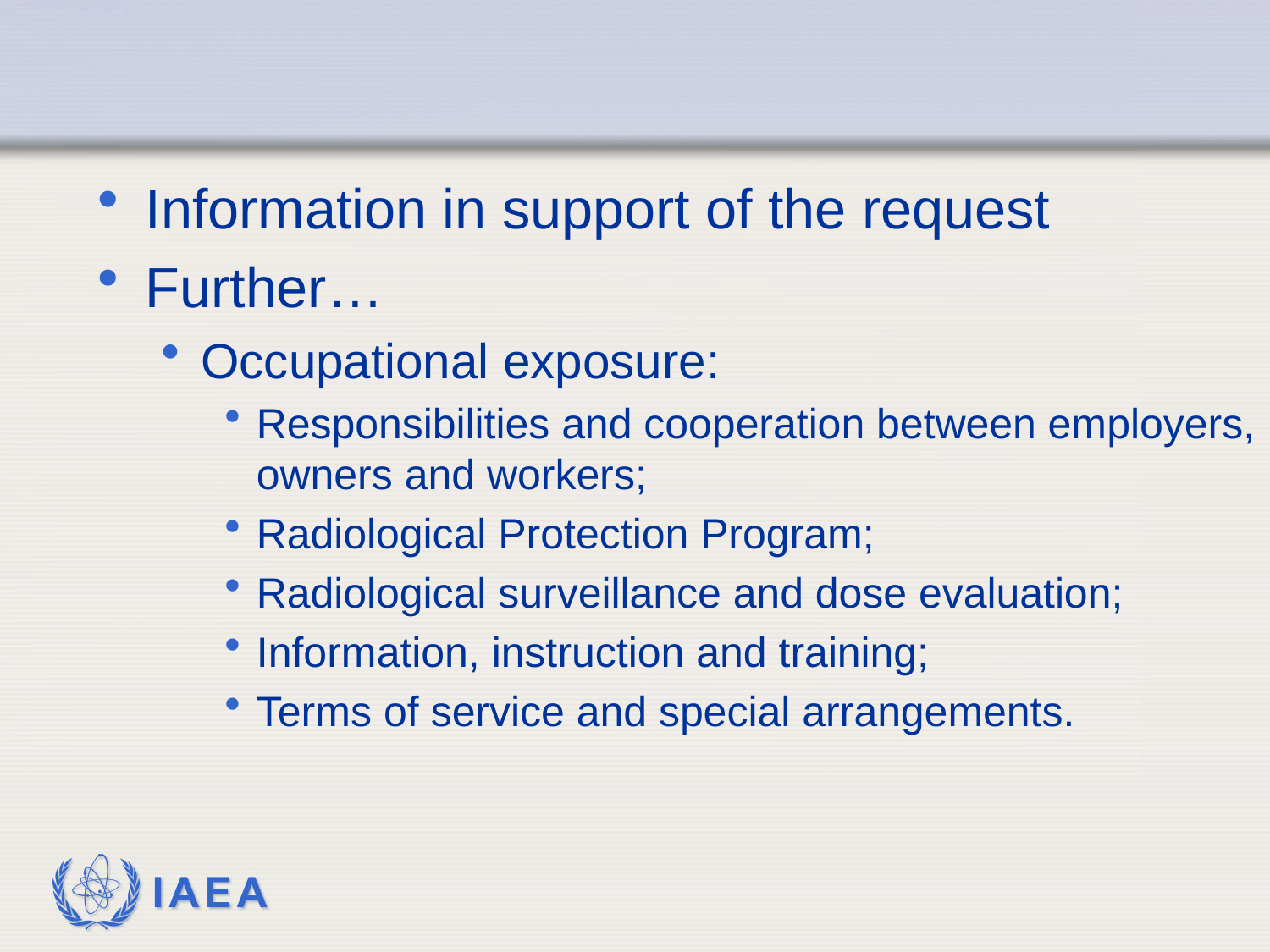

#
Information in support of the request
Further…
Occupational exposure:
Responsibilities and cooperation between employers, owners and workers;
Radiological Protection Program;
Radiological surveillance and dose evaluation;
Information, instruction and training;
Terms of service and special arrangements.